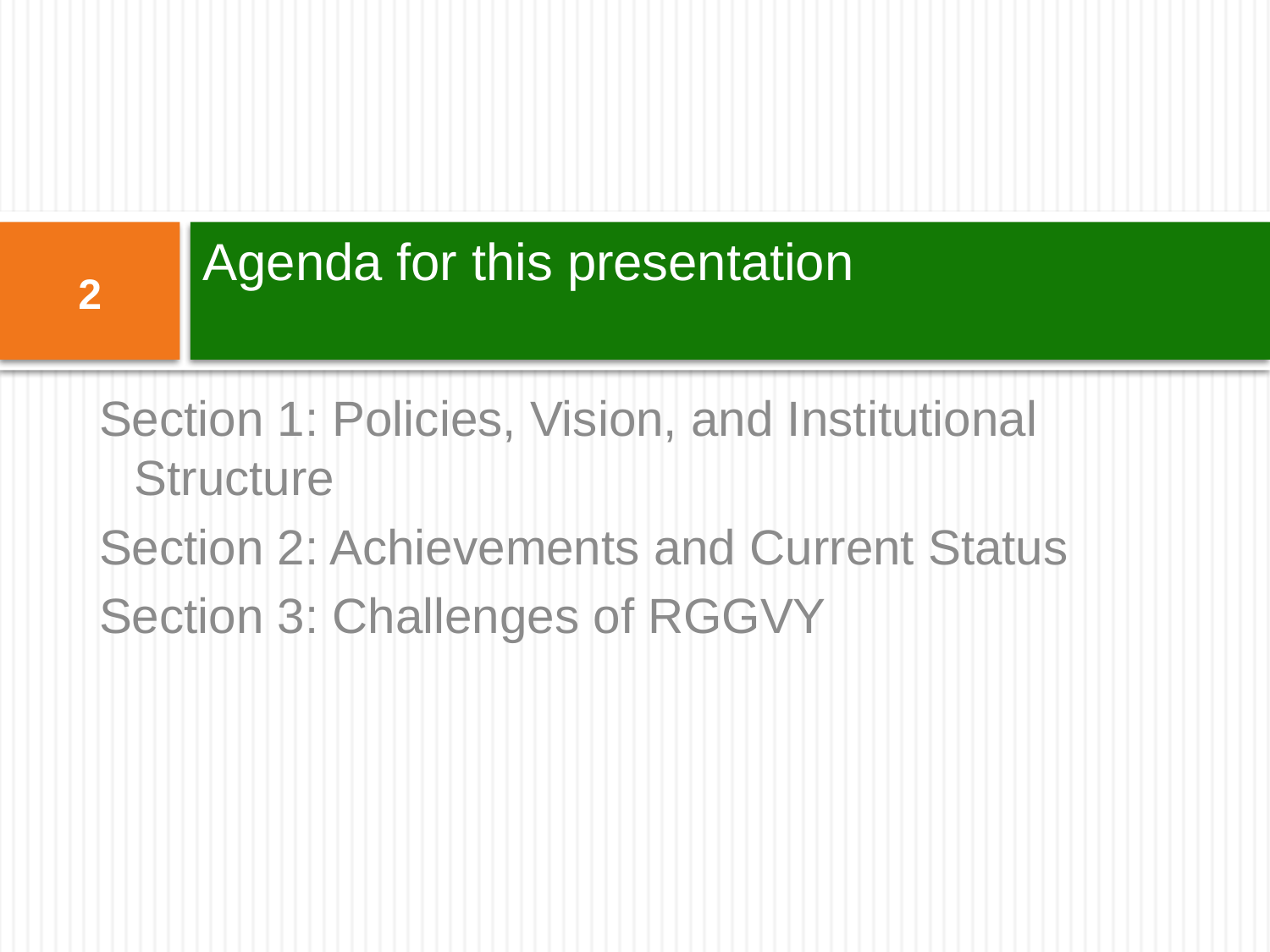

# Agenda for this presentation
2
Section 1: Policies, Vision, and Institutional Structure
Section 2: Achievements and Current Status
Section 3: Challenges of RGGVY